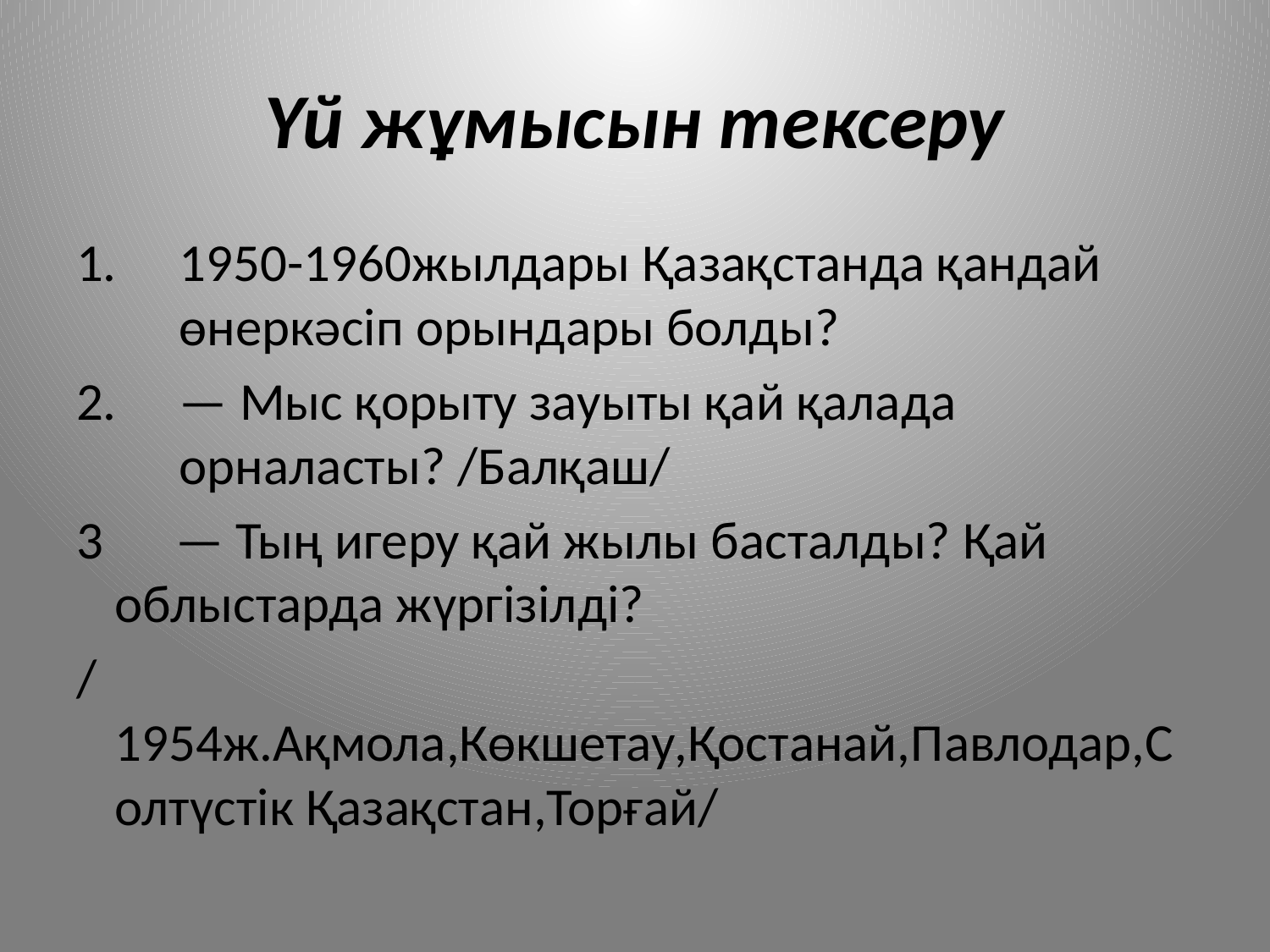

# Үй жұмысын тексеру
1950-1960жылдары Қазақстанда қандай өнеркәсіп орындары болды?
— Мыс қорыту зауыты қай қалада орналасты? /Балқаш/
3      — Тың игеру қай жылы басталды? Қай облыстарда жүргізілді?
/1954ж.Ақмола,Көкшетау,Қостанай,Павлодар,Солтүстік Қазақстан,Торғай/